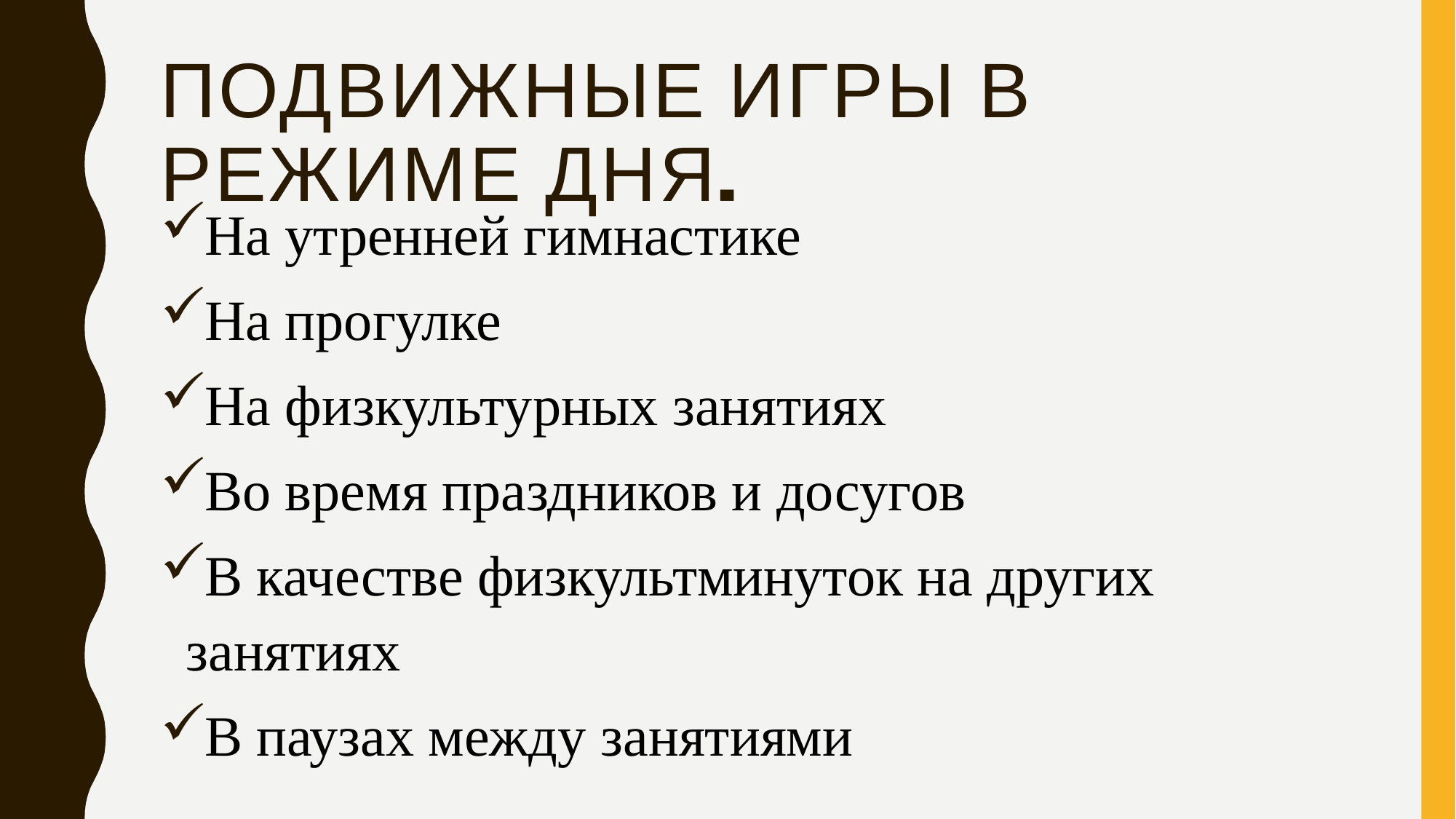

# Подвижные игры в режиме дня.
На утренней гимнастике
На прогулке
На физкультурных занятиях
Во время праздников и досугов
В качестве физкультминуток на других занятиях
В паузах между занятиями